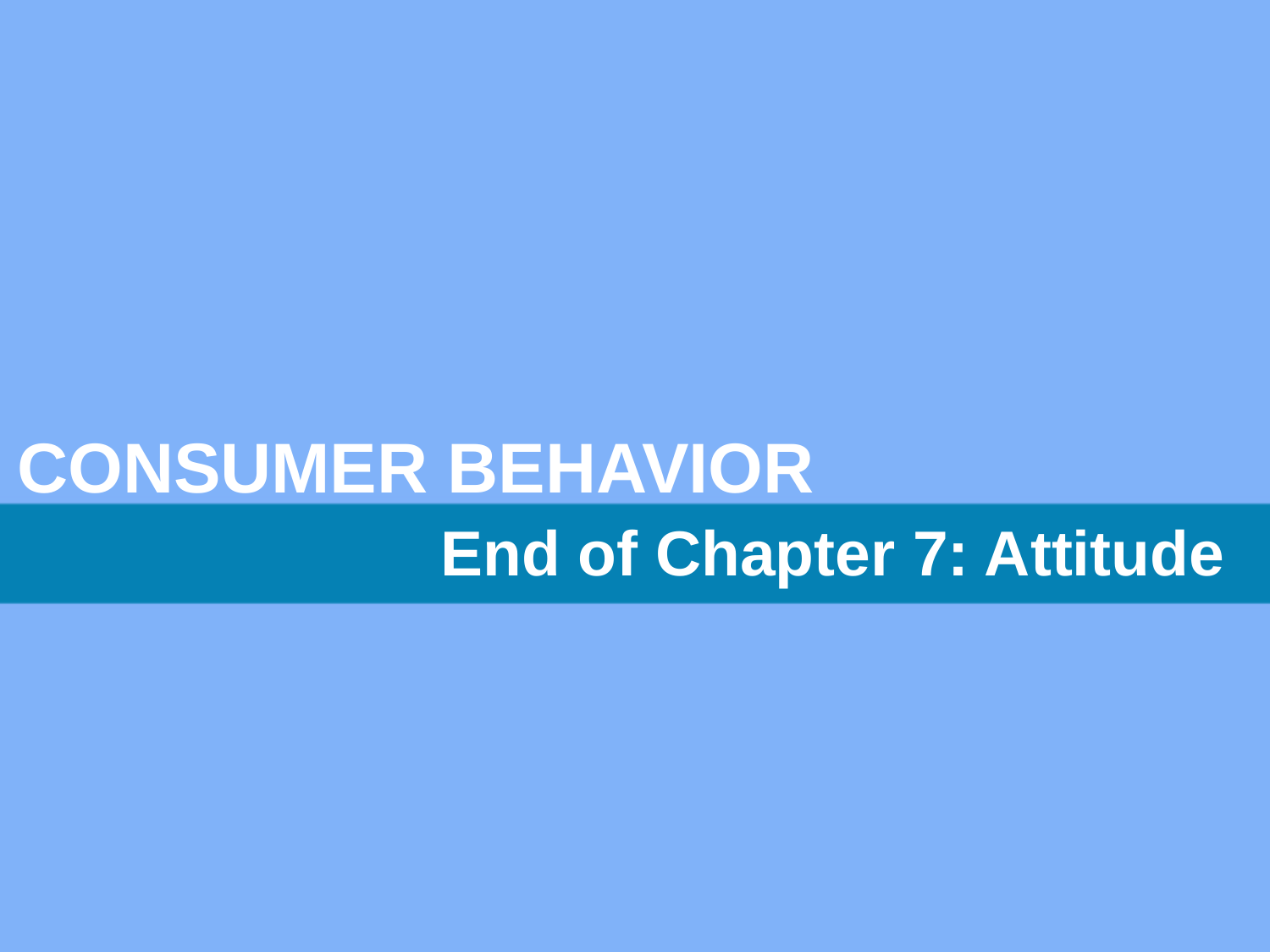

CONSUMER BEHAVIOR
End of Chapter 7: Attitude